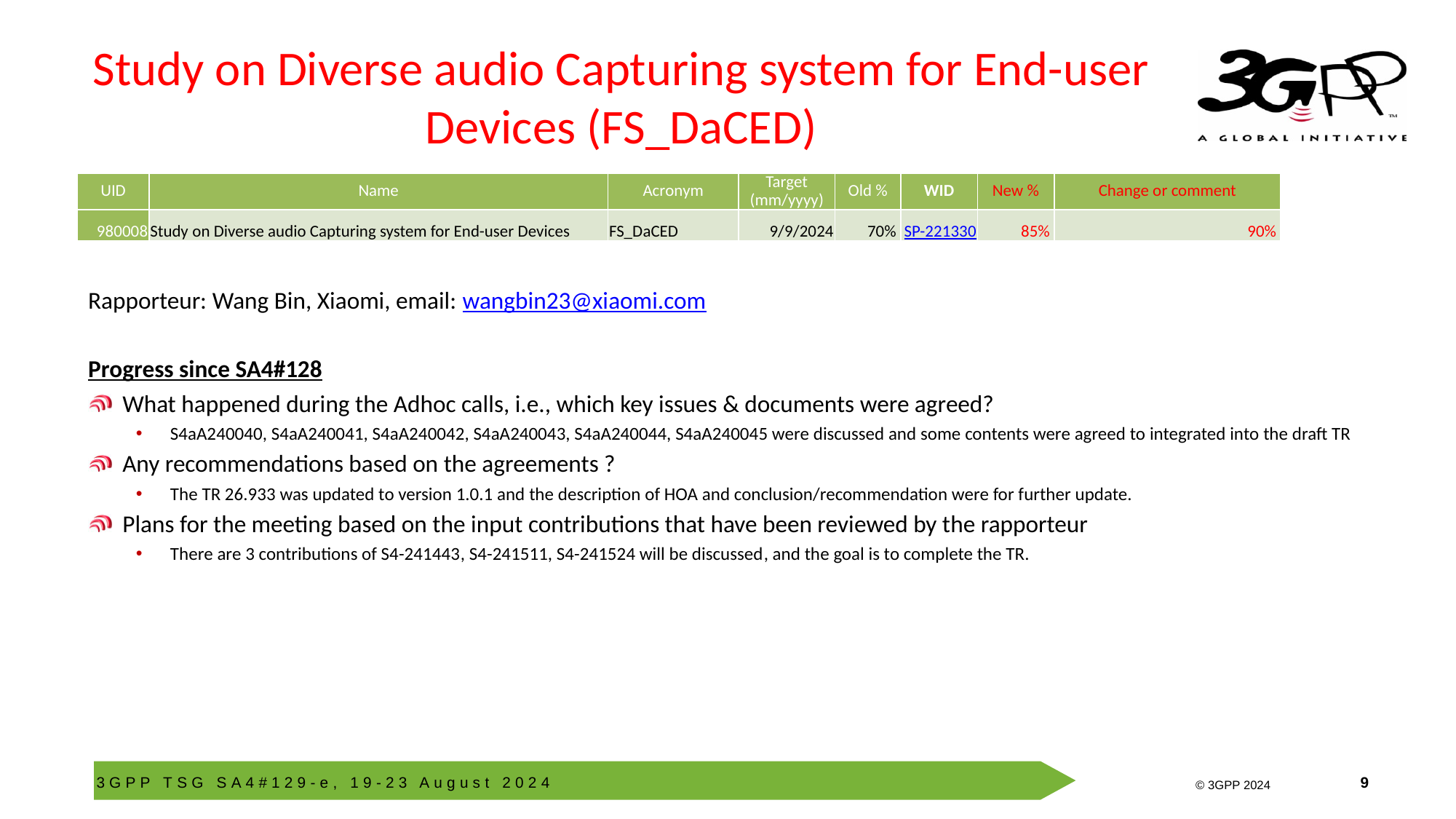

# Study on Diverse audio Capturing system for End-user Devices (FS_DaCED)
| UID | Name | Acronym | Target (mm/yyyy) | Old % | WID | New % | Change or comment |
| --- | --- | --- | --- | --- | --- | --- | --- |
| 980008 | Study on Diverse audio Capturing system for End-user Devices | FS\_DaCED | 9/9/2024 | 70% | SP-221330 | 85% | 90% |
Rapporteur: Wang Bin, Xiaomi, email: wangbin23@xiaomi.com

Progress since SA4#128
What happened during the Adhoc calls, i.e., which key issues & documents were agreed?
S4aA240040, S4aA240041, S4aA240042, S4aA240043, S4aA240044, S4aA240045 were discussed and some contents were agreed to integrated into the draft TR
Any recommendations based on the agreements ?
The TR 26.933 was updated to version 1.0.1 and the description of HOA and conclusion/recommendation were for further update.
Plans for the meeting based on the input contributions that have been reviewed by the rapporteur
There are 3 contributions of S4-241443, S4-241511, S4-241524 will be discussed, and the goal is to complete the TR.